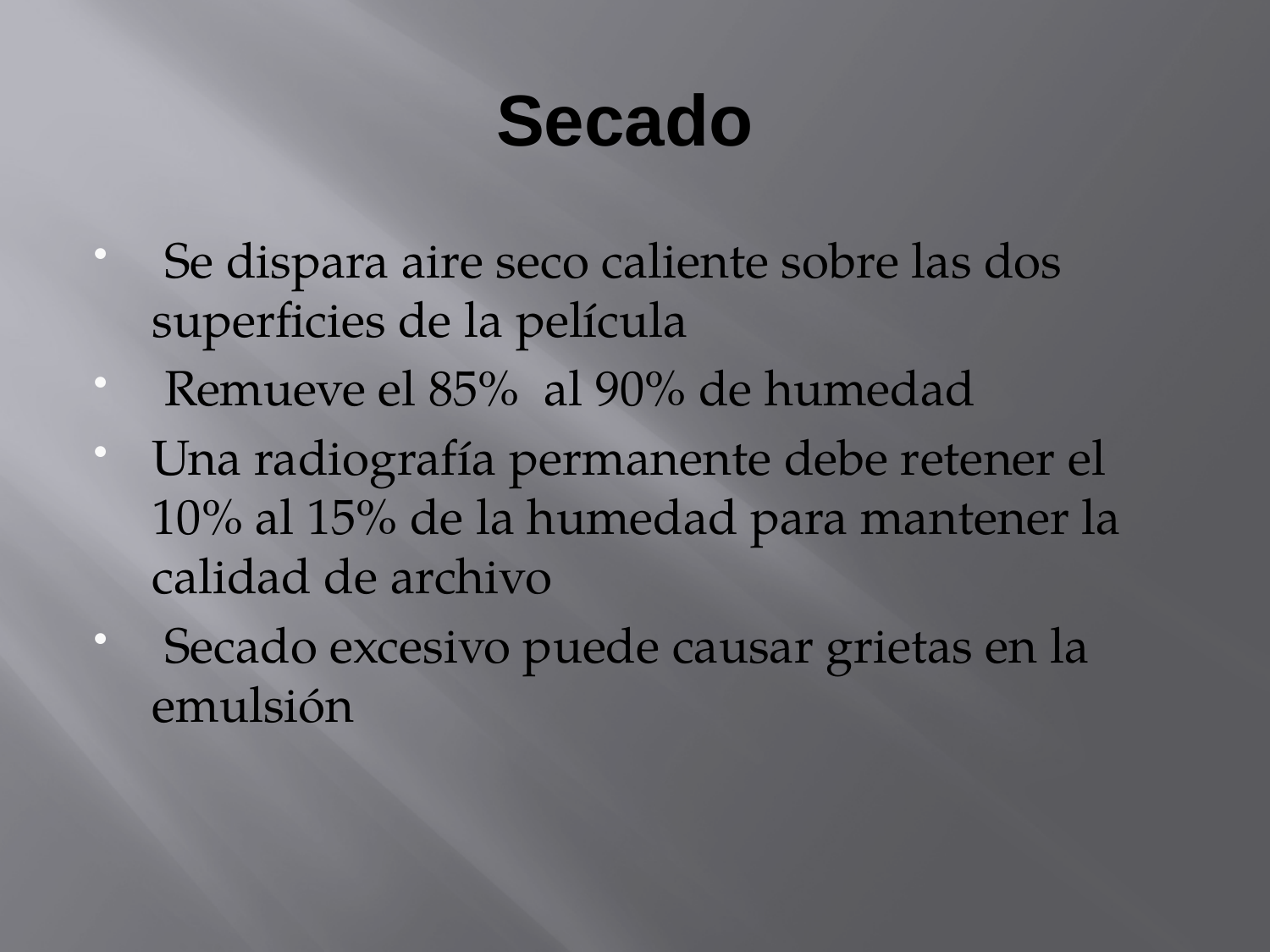

# Secado
 Se dispara aire seco caliente sobre las dos superficies de la película
 Remueve el 85%  al 90% de humedad
Una radiografía permanente debe retener el 10% al 15% de la humedad para mantener la calidad de archivo
 Secado excesivo puede causar grietas en la emulsión